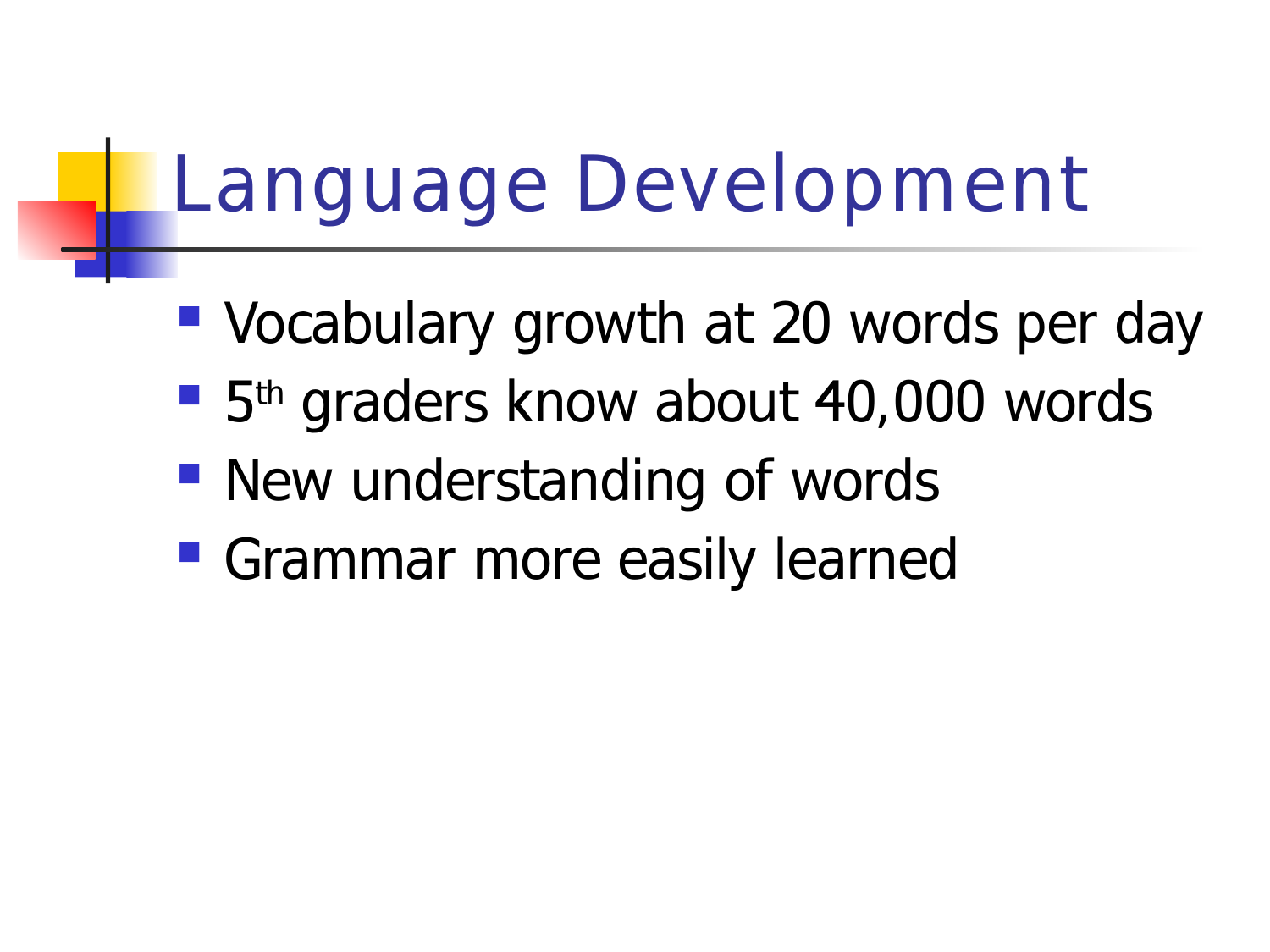

# Language Development
Vocabulary growth at 20 words per day
5th graders know about 40,000 words
New understanding of words
Grammar more easily learned